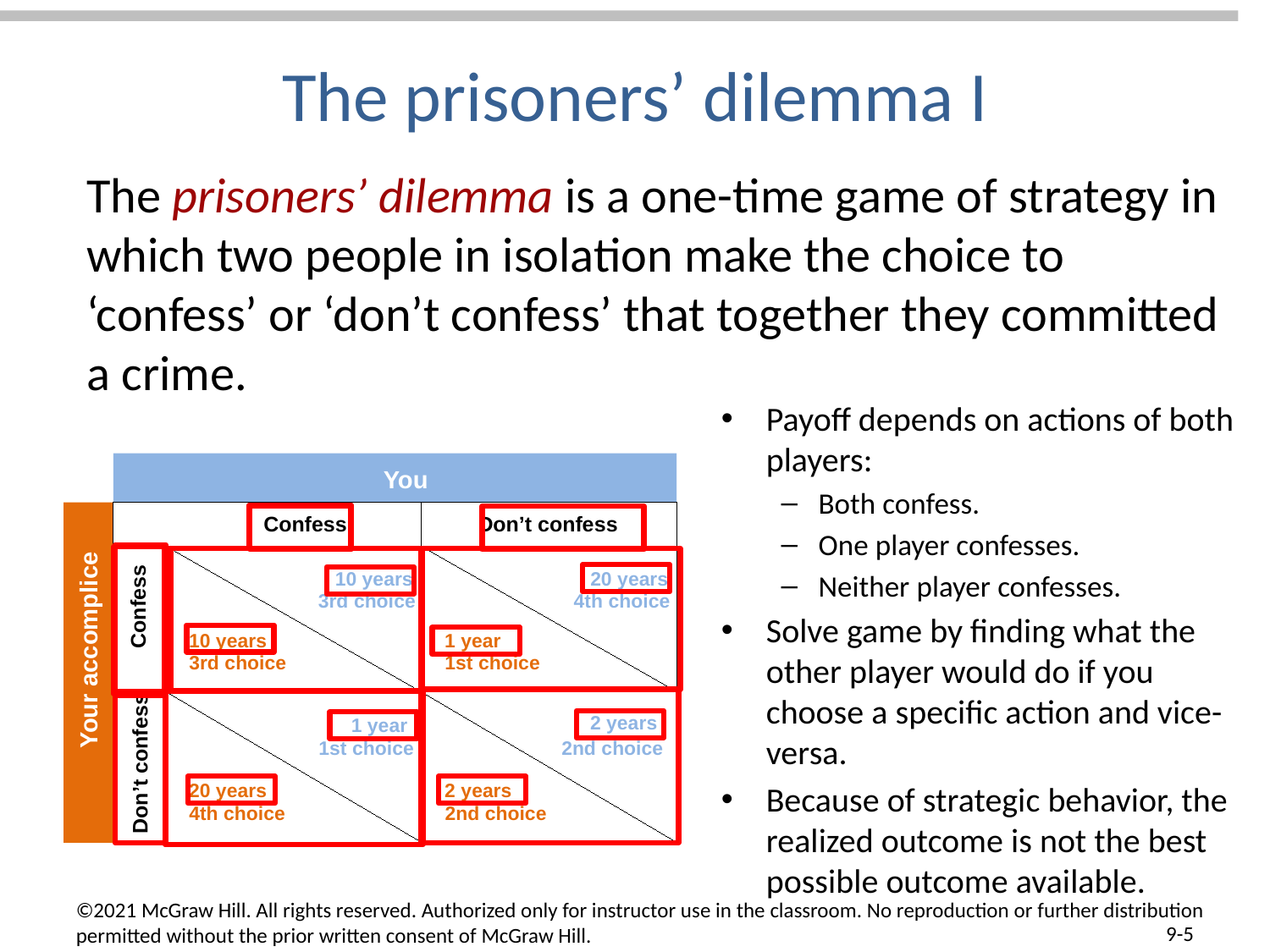

# The prisoners’ dilemma I
The prisoners’ dilemma is a one-time game of strategy in which two people in isolation make the choice to ‘confess’ or ‘don’t confess’ that together they committed a crime.

Payoff depends on actions of both players:
Both confess.
One player confesses.
Neither player confesses.
Solve game by finding what the other player would do if you choose a specific action and vice-versa.
Because of strategic behavior, the realized outcome is not the best possible outcome available.

You

Confess
Don’t confess

10 years
20 years

3rd choice
4th choice

Confess

10 years
1 year

Your accomplice

3rd choice
1st choice

2 years

1 year
1st choice
2nd choice
Don’t confess

20 years
2 years
4th choice
2nd choice